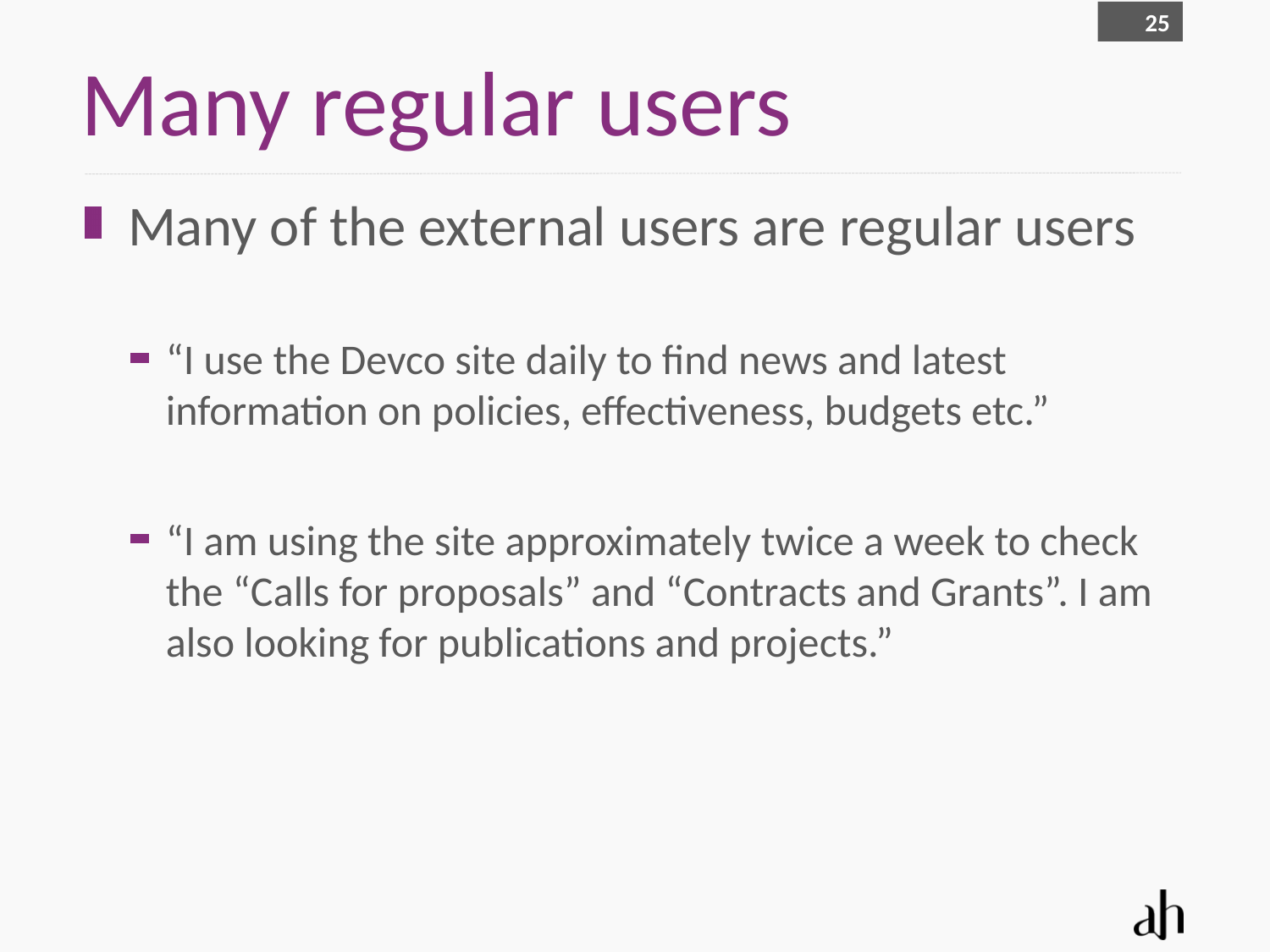

25
# Many regular users

Many of the external users are regular users

“I use the Devco site daily to find news and latest information on policies, effectiveness, budgets etc.”

“I am using the site approximately twice a week to check the “Calls for proposals” and “Contracts and Grants”. I am also looking for publications and projects.”